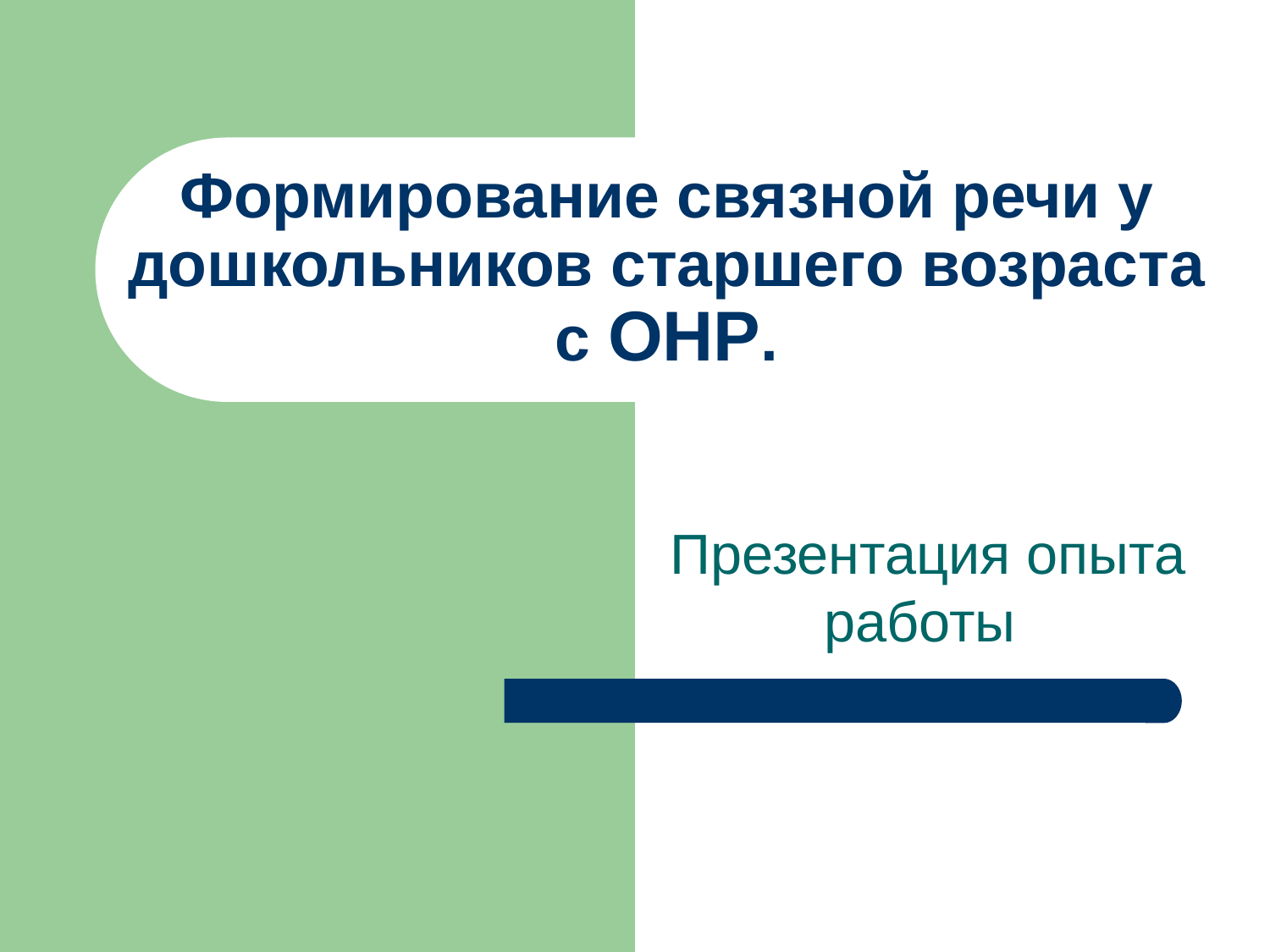

# Формирование связной речи у дошкольников старшего возраста с ОНР.
Презентация опыта работы